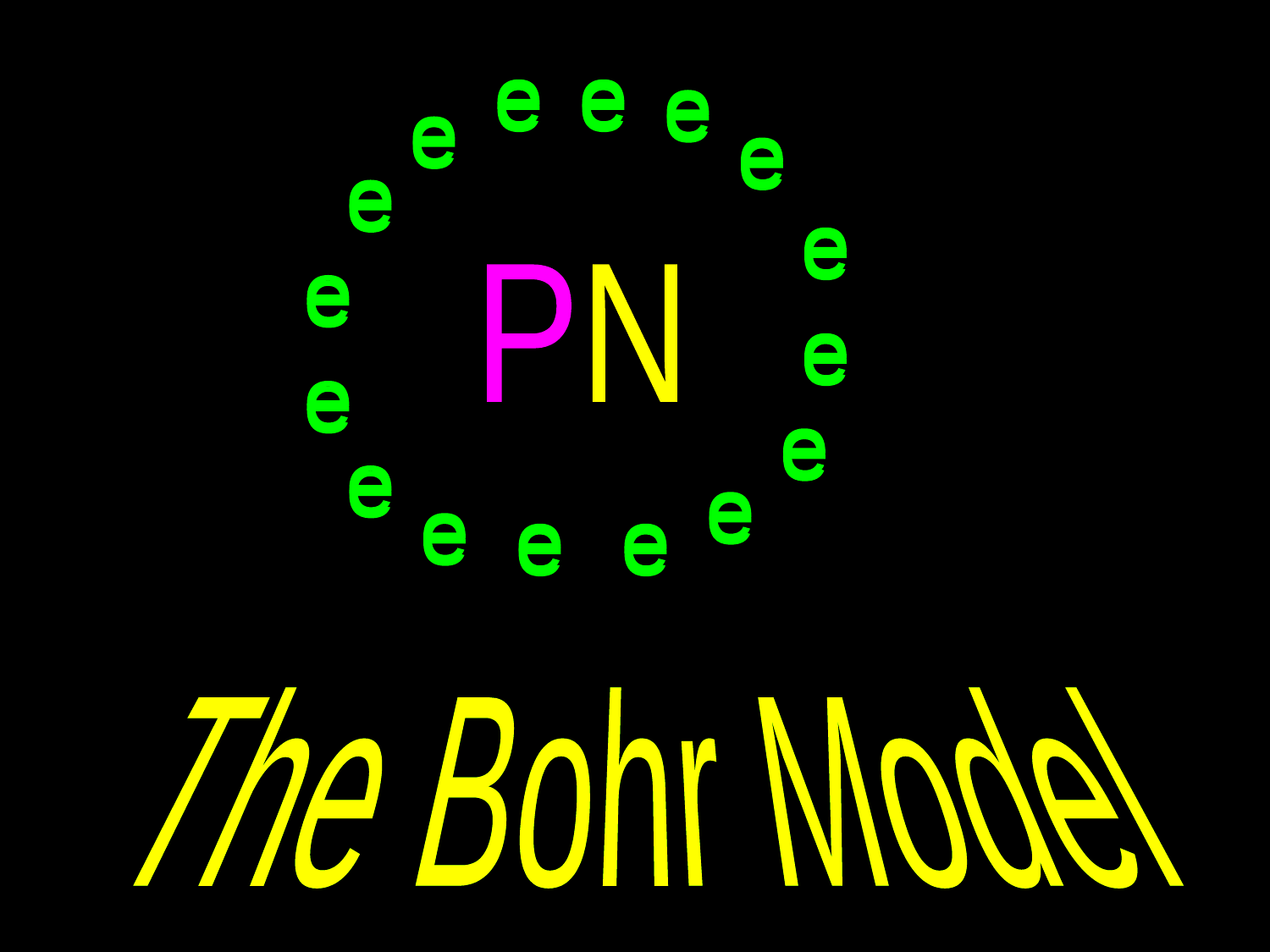

e
e
e
e
e
e
e
e
e
e
e
e
e
e
P
N
e
e
e
e
e
e
e
e
e
e
e
e
e
e
e
e
e
e
The Bohr Model
The Bohr Model